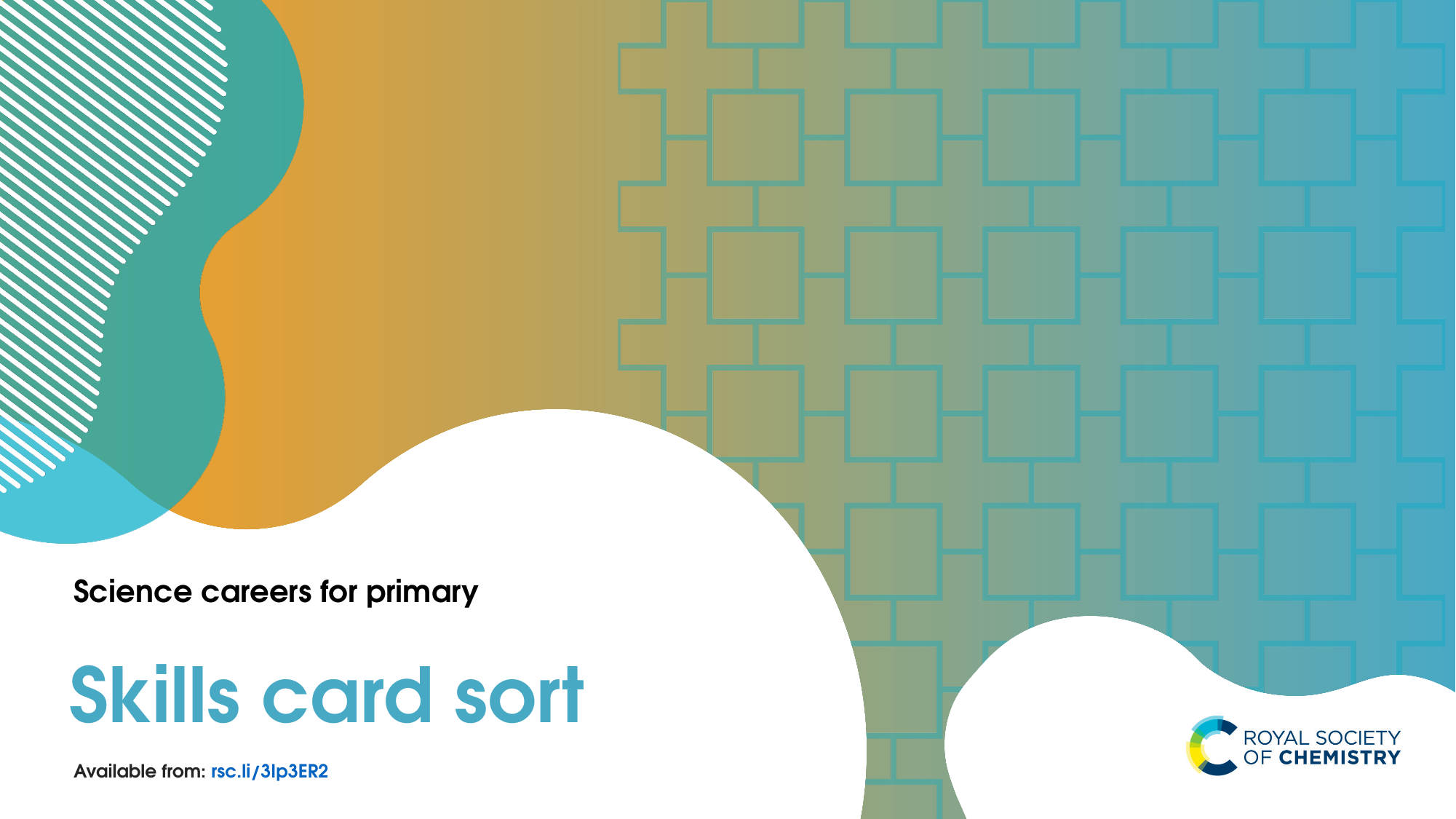

# Science careers for primary
Skills card sort
Available from: rsc.li/3Ip3ER2